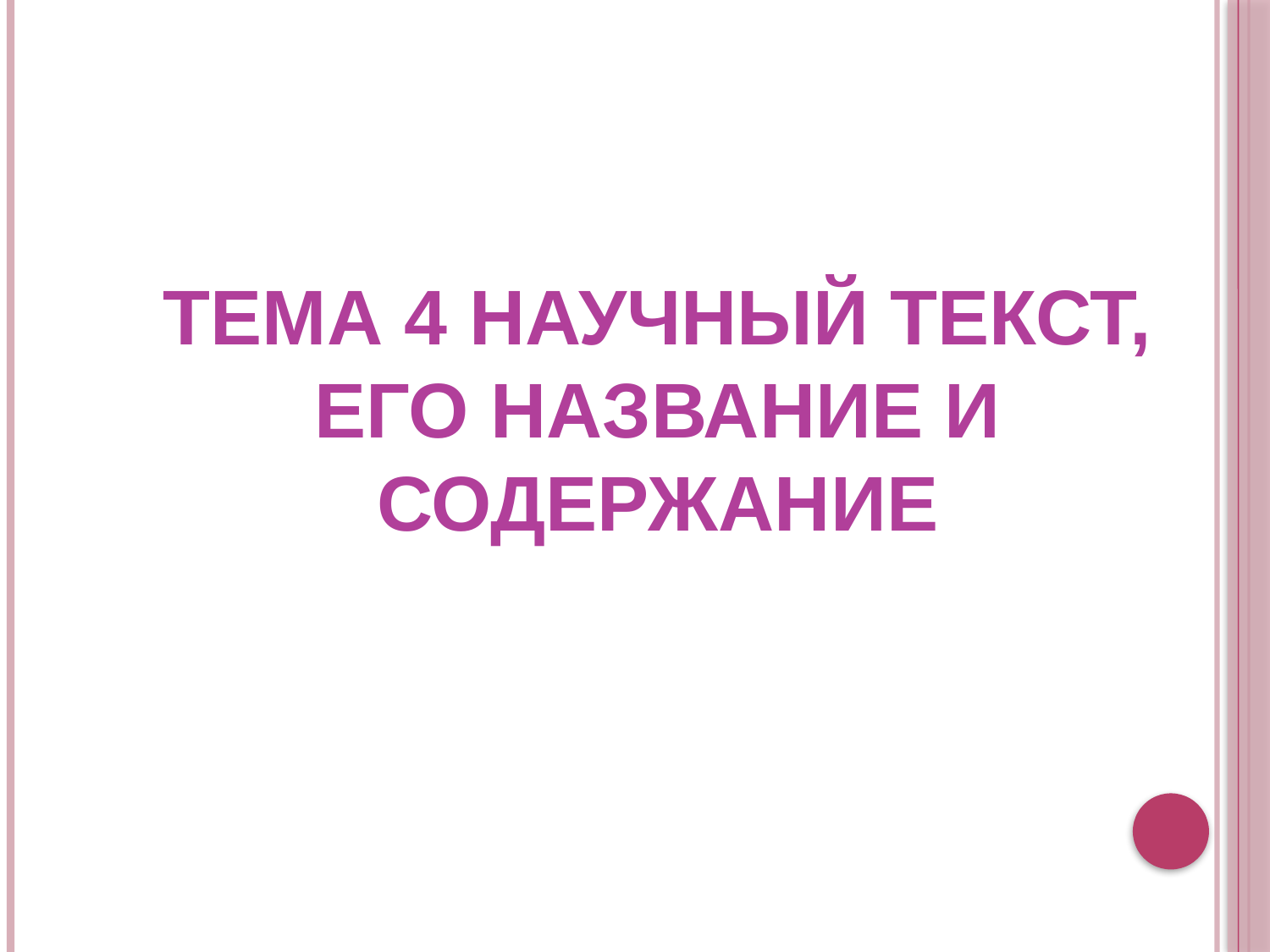

# Тема 4 Научный текст, его название и содержание